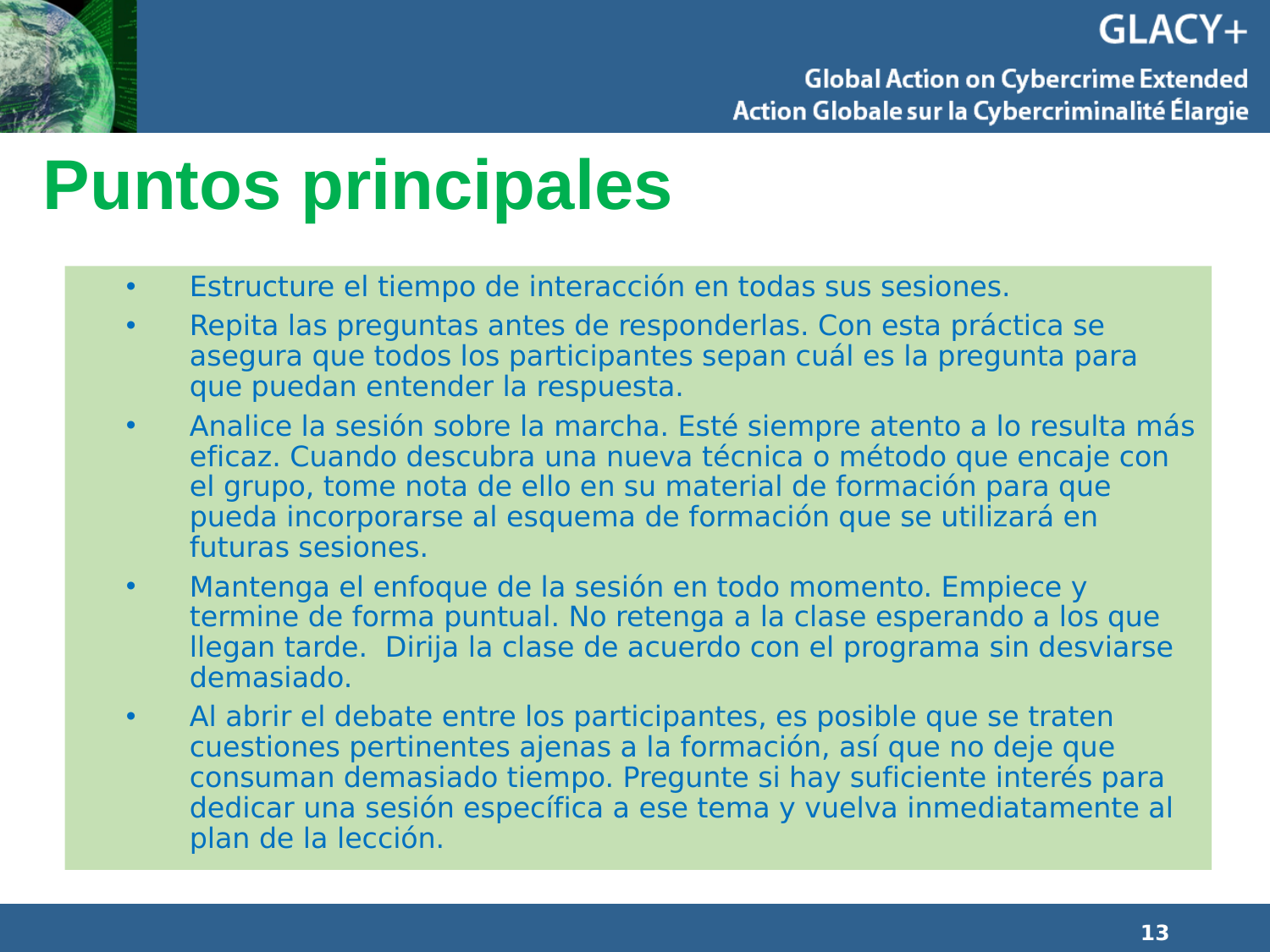

# Puntos principales
Estructure el tiempo de interacción en todas sus sesiones.
Repita las preguntas antes de responderlas. Con esta práctica se asegura que todos los participantes sepan cuál es la pregunta para que puedan entender la respuesta.
Analice la sesión sobre la marcha. Esté siempre atento a lo resulta más eficaz. Cuando descubra una nueva técnica o método que encaje con el grupo, tome nota de ello en su material de formación para que pueda incorporarse al esquema de formación que se utilizará en futuras sesiones.
Mantenga el enfoque de la sesión en todo momento. Empiece y termine de forma puntual. No retenga a la clase esperando a los que llegan tarde.  Dirija la clase de acuerdo con el programa sin desviarse demasiado.
Al abrir el debate entre los participantes, es posible que se traten cuestiones pertinentes ajenas a la formación, así que no deje que consuman demasiado tiempo. Pregunte si hay suficiente interés para dedicar una sesión específica a ese tema y vuelva inmediatamente al plan de la lección.

13